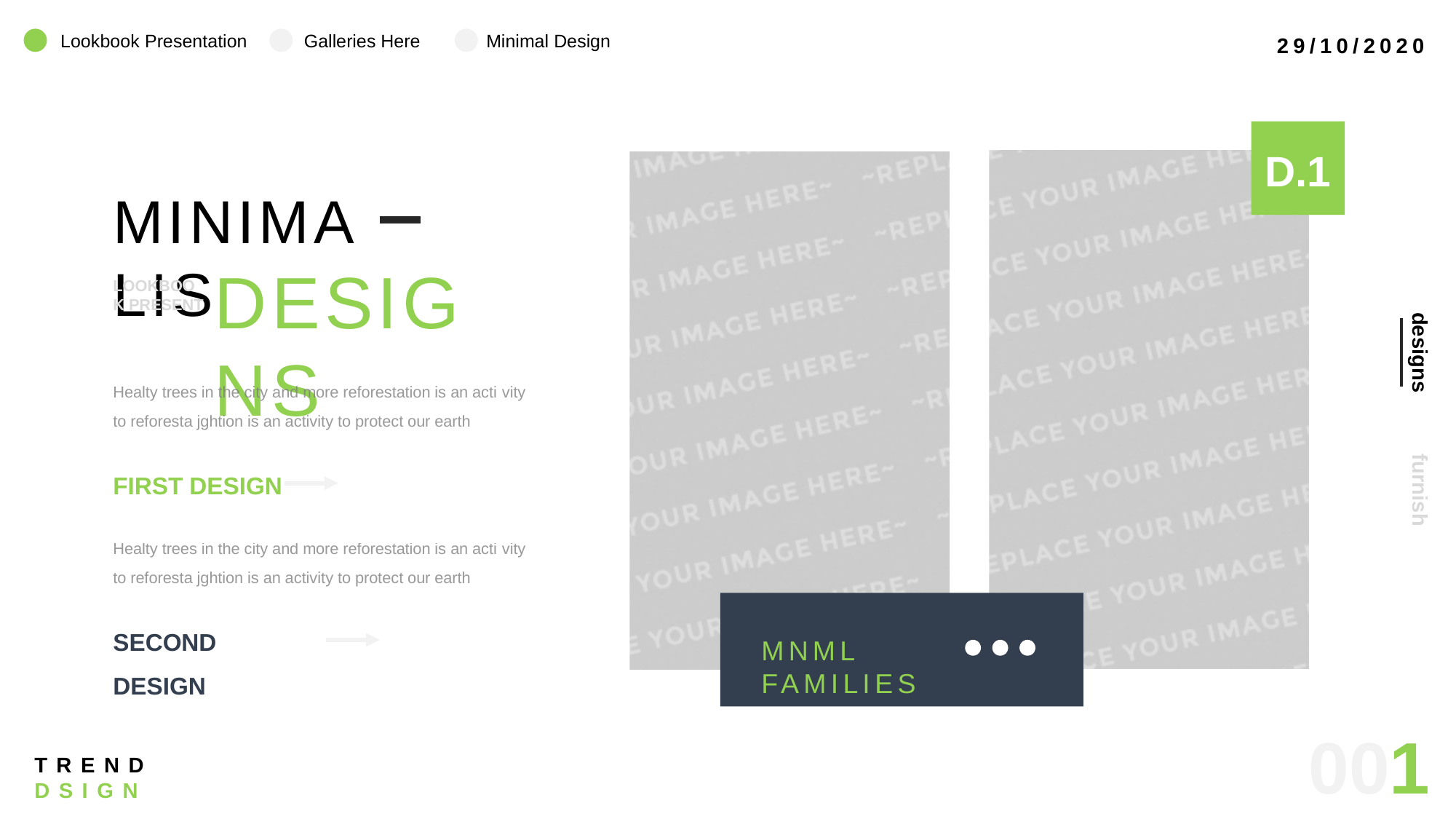

29/10/2020

Lookbook Presentation
Galleries Here
Minimal Design

D.1
MINIMALIS
DESIGNS
LOOKBOOK PRESENT
designs
Healty trees in the city and more reforestation is an acti vity to reforesta jghtion is an activity to protect our earth
FIRST DESIGN

furnish
Healty trees in the city and more reforestation is an acti vity to reforesta jghtion is an activity to protect our earth
SECOND DESIGN
MNML FAMILIES

001
TRENDDSIGN